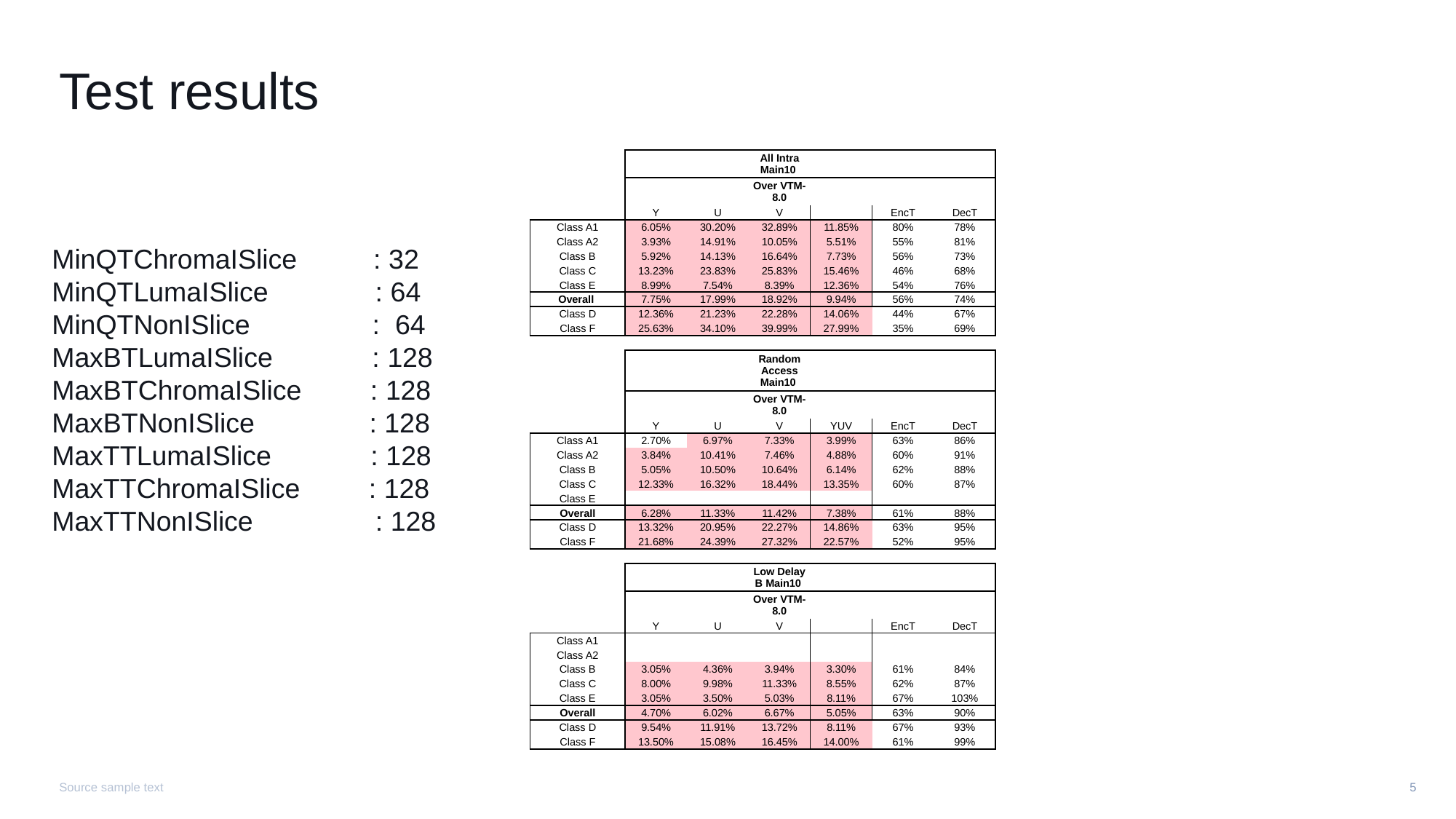

# Test results
|  |  |  | All Intra Main10 |  |  |  |
| --- | --- | --- | --- | --- | --- | --- |
|  |  |  | Over VTM-8.0 |  |  |  |
|  | Y | U | V |  | EncT | DecT |
| Class A1 | 6.05% | 30.20% | 32.89% | 11.85% | 80% | 78% |
| Class A2 | 3.93% | 14.91% | 10.05% | 5.51% | 55% | 81% |
| Class B | 5.92% | 14.13% | 16.64% | 7.73% | 56% | 73% |
| Class C | 13.23% | 23.83% | 25.83% | 15.46% | 46% | 68% |
| Class E | 8.99% | 7.54% | 8.39% | 12.36% | 54% | 76% |
| Overall | 7.75% | 17.99% | 18.92% | 9.94% | 56% | 74% |
| Class D | 12.36% | 21.23% | 22.28% | 14.06% | 44% | 67% |
| Class F | 25.63% | 34.10% | 39.99% | 27.99% | 35% | 69% |
|  |  |  |  |  |  |  |
|  |  |  | Random Access Main10 |  |  |  |
|  |  |  | Over VTM-8.0 |  |  |  |
|  | Y | U | V | YUV | EncT | DecT |
| Class A1 | 2.70% | 6.97% | 7.33% | 3.99% | 63% | 86% |
| Class A2 | 3.84% | 10.41% | 7.46% | 4.88% | 60% | 91% |
| Class B | 5.05% | 10.50% | 10.64% | 6.14% | 62% | 88% |
| Class C | 12.33% | 16.32% | 18.44% | 13.35% | 60% | 87% |
| Class E |  |  |  |  |  |  |
| Overall | 6.28% | 11.33% | 11.42% | 7.38% | 61% | 88% |
| Class D | 13.32% | 20.95% | 22.27% | 14.86% | 63% | 95% |
| Class F | 21.68% | 24.39% | 27.32% | 22.57% | 52% | 95% |
|  |  |  |  |  |  |  |
|  |  |  | Low Delay B Main10 |  |  |  |
|  |  |  | Over VTM-8.0 |  |  |  |
|  | Y | U | V |  | EncT | DecT |
| Class A1 |  |  |  |  |  |  |
| Class A2 |  |  |  |  |  |  |
| Class B | 3.05% | 4.36% | 3.94% | 3.30% | 61% | 84% |
| Class C | 8.00% | 9.98% | 11.33% | 8.55% | 62% | 87% |
| Class E | 3.05% | 3.50% | 5.03% | 8.11% | 67% | 103% |
| Overall | 4.70% | 6.02% | 6.67% | 5.05% | 63% | 90% |
| Class D | 9.54% | 11.91% | 13.72% | 8.11% | 67% | 93% |
| Class F | 13.50% | 15.08% | 16.45% | 14.00% | 61% | 99% |
MinQTChromaISlice          : 32
MinQTLumaISlice              : 64
MinQTNonISlice                :  64
MaxBTLumaISlice             : 128
MaxBTChromaISlice         : 128
MaxBTNonISlice               : 128
MaxTTLumaISlice             : 128
MaxTTChromaISlice         : 128
MaxTTNonISlice                : 128
Source sample text